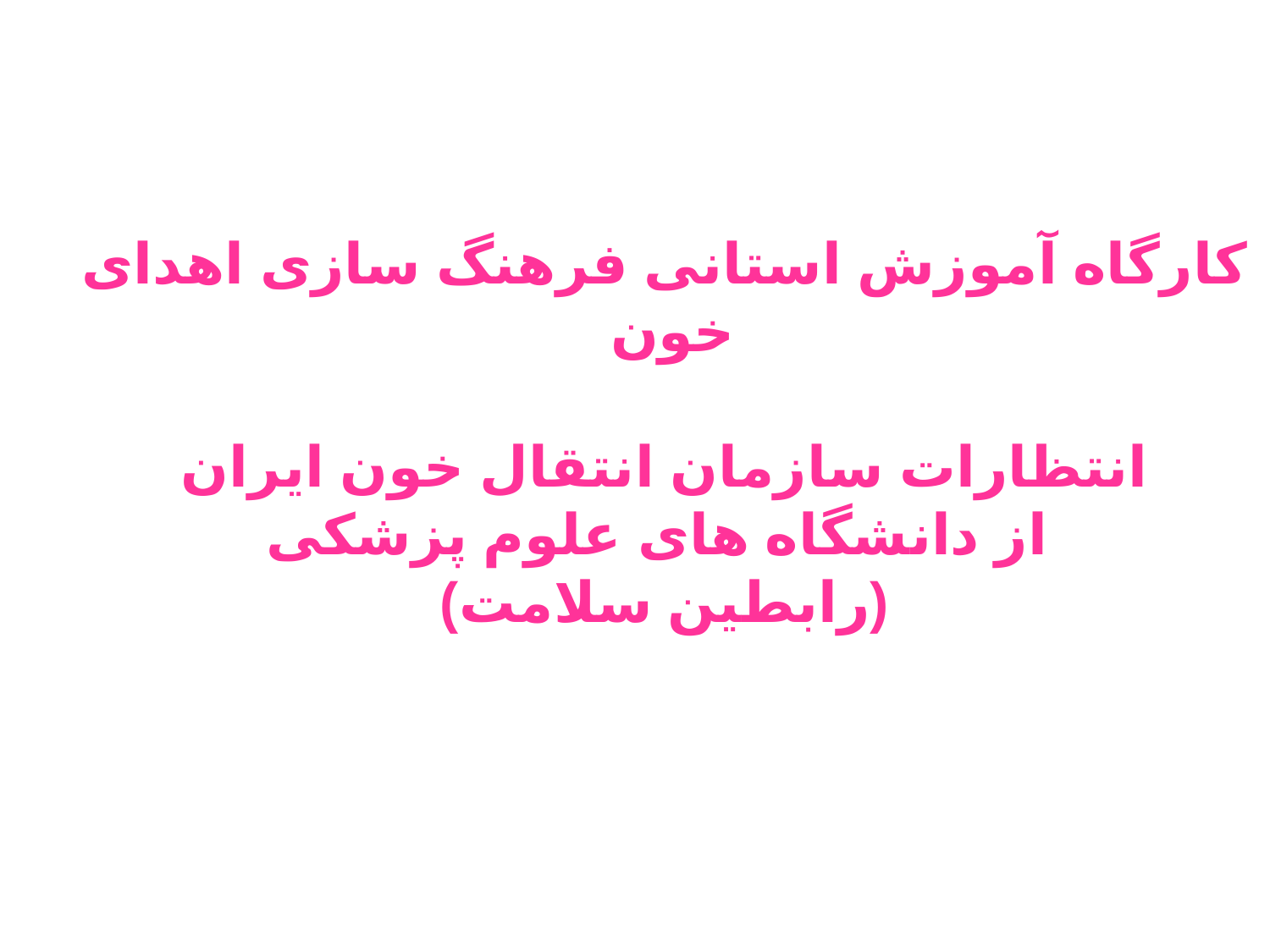

کارگاه آموزش استانی فرهنگ سازی اهدای خون

انتظارات سازمان انتقال خون ايران
 از دانشگاه های علوم پزشکی
(رابطين سلامت)